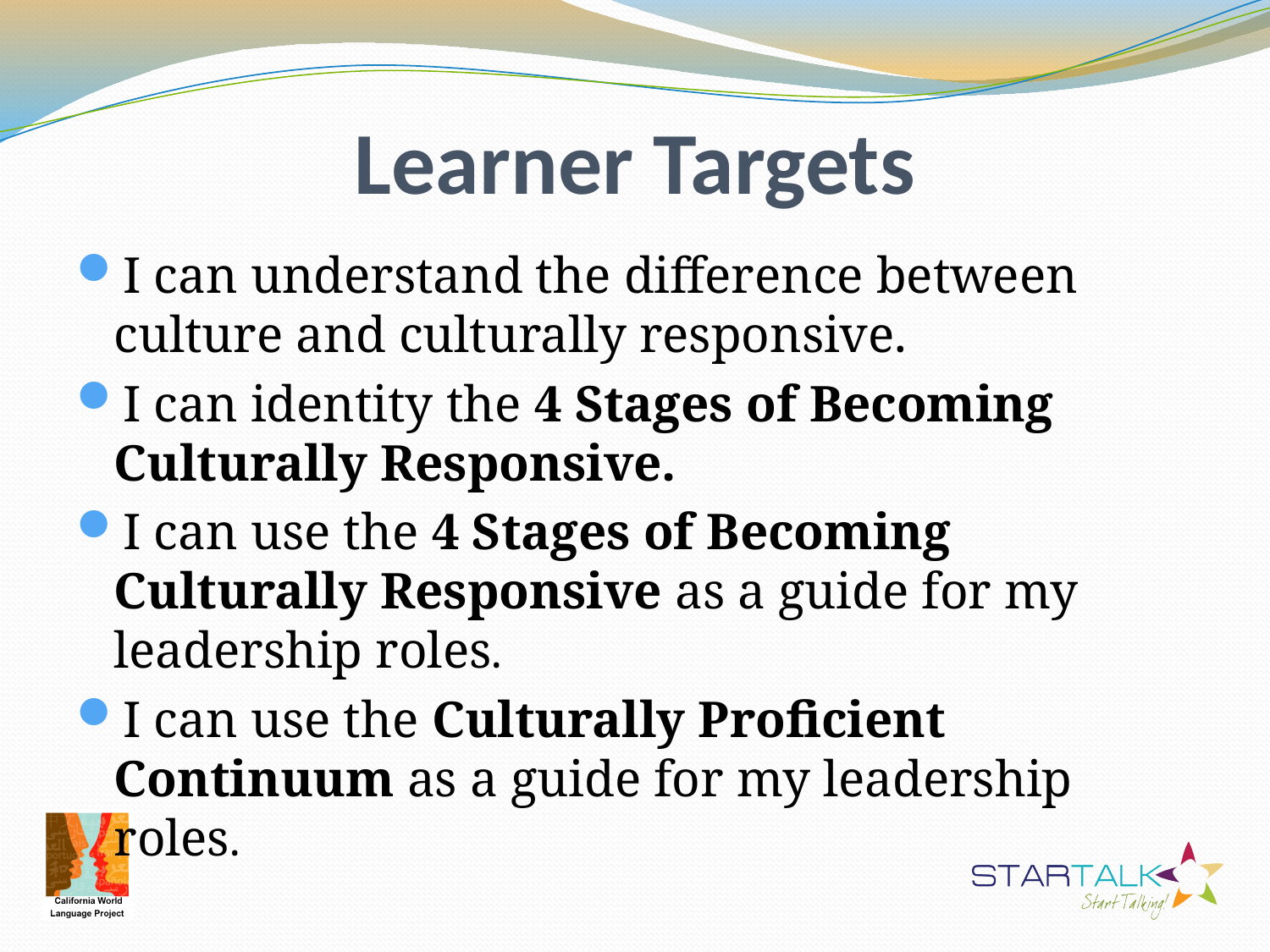

# Learner Targets
I can understand the difference between culture and culturally responsive.
I can identity the 4 Stages of Becoming Culturally Responsive.
I can use the 4 Stages of Becoming Culturally Responsive as a guide for my leadership roles.
I can use the Culturally Proficient Continuum as a guide for my leadership roles.